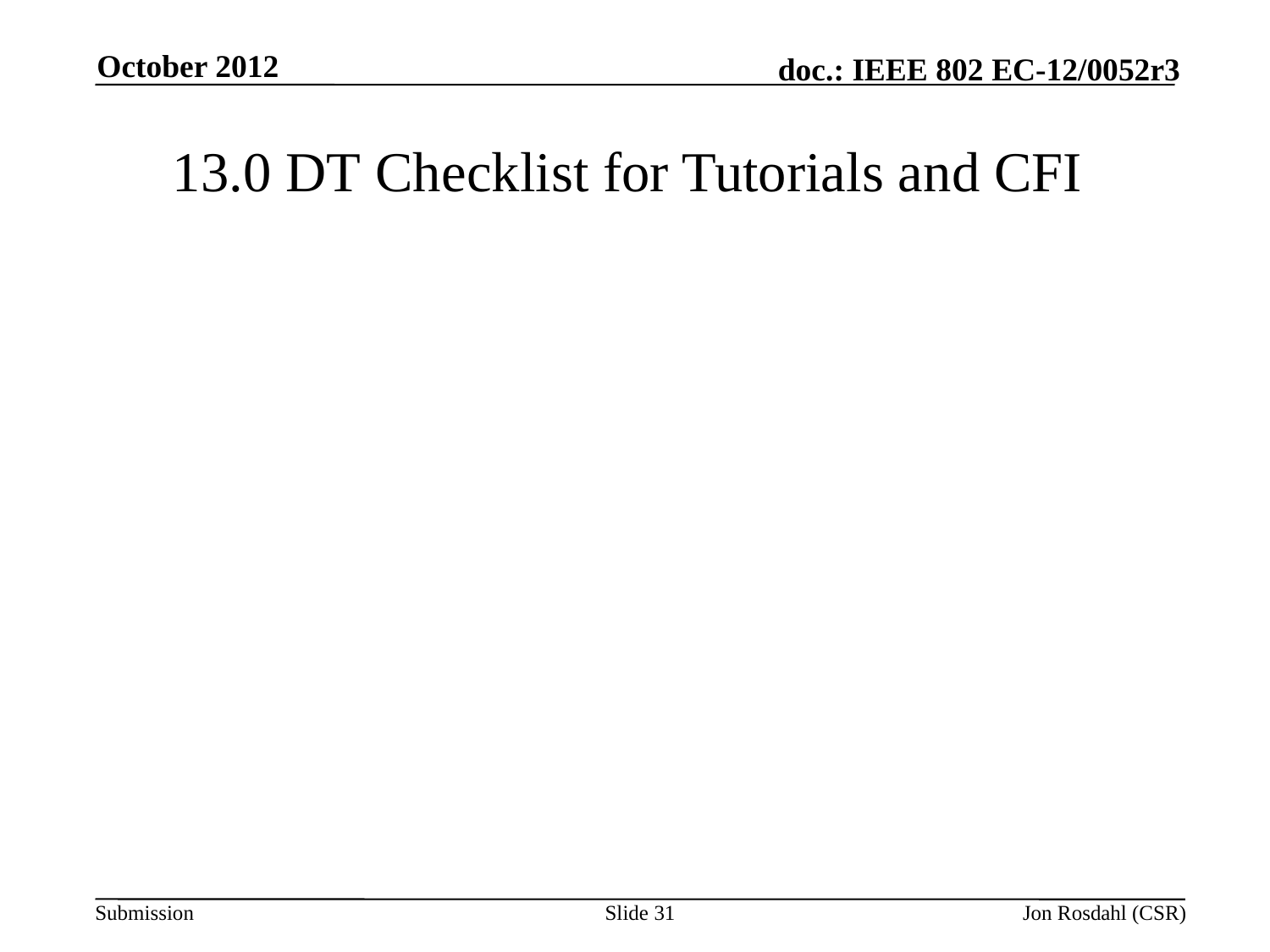

October 2012
# 13.0 DT Checklist for Tutorials and CFI

Slide 31
Jon Rosdahl (CSR)